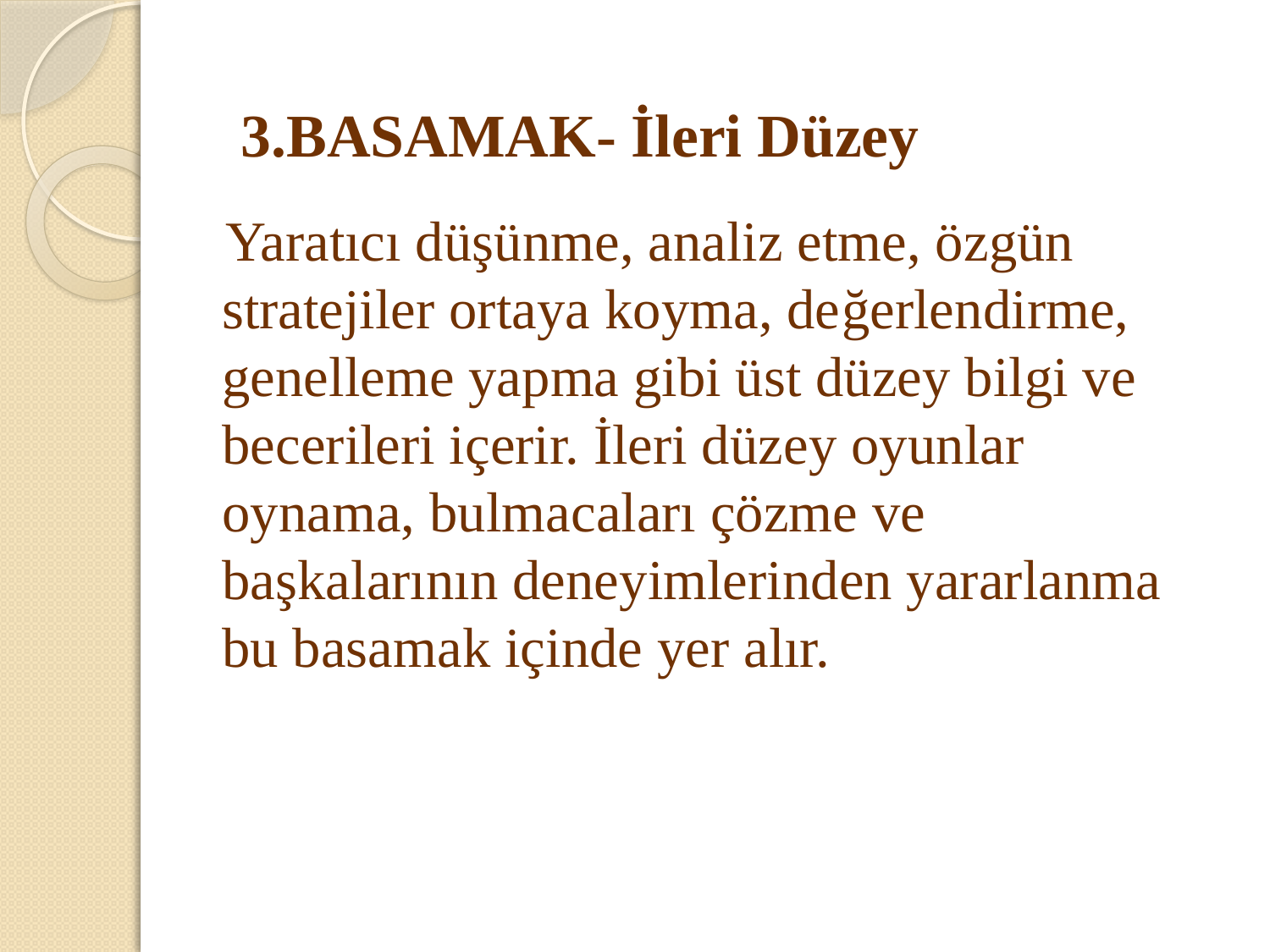

# 3.BASAMAK- İleri Düzey
   Yaratıcı düşünme, analiz etme, özgün stratejiler ortaya koyma, de­ğerlendirme, genelleme yapma gibi üst düzey bilgi ve becerileri içerir. İleri düzey oyunlar oynama, bulmacaları çözme ve başkalarının deneyimlerinden yararlanma bu basamak içinde yer alır.